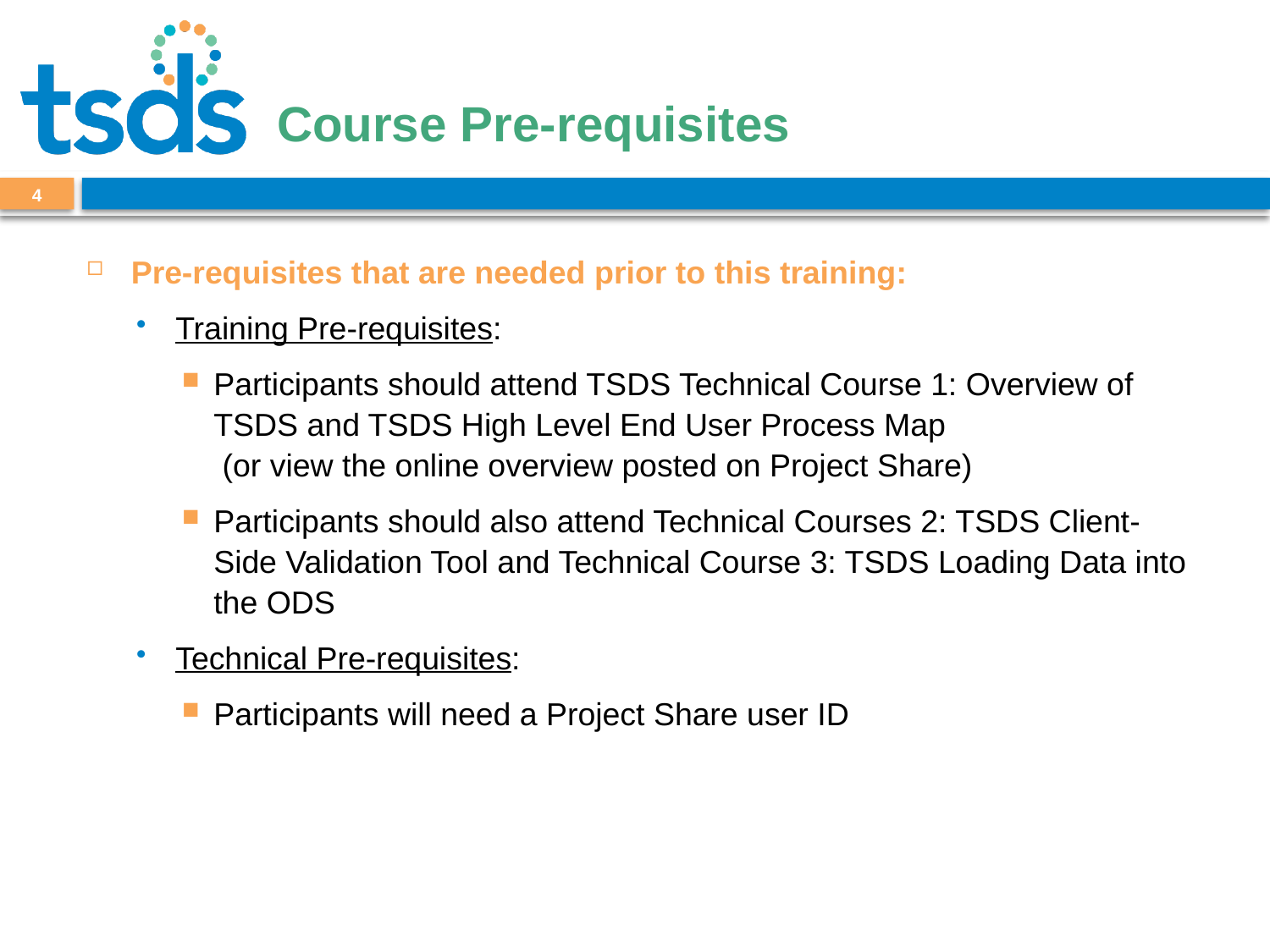

# Course Pre-requisites
4
Pre-requisites that are needed prior to this training:
Training Pre-requisites:
Participants should attend TSDS Technical Course 1: Overview of TSDS and TSDS High Level End User Process Map
 (or view the online overview posted on Project Share)
Participants should also attend Technical Courses 2: TSDS Client-Side Validation Tool and Technical Course 3: TSDS Loading Data into the ODS
Technical Pre-requisites:
Participants will need a Project Share user ID